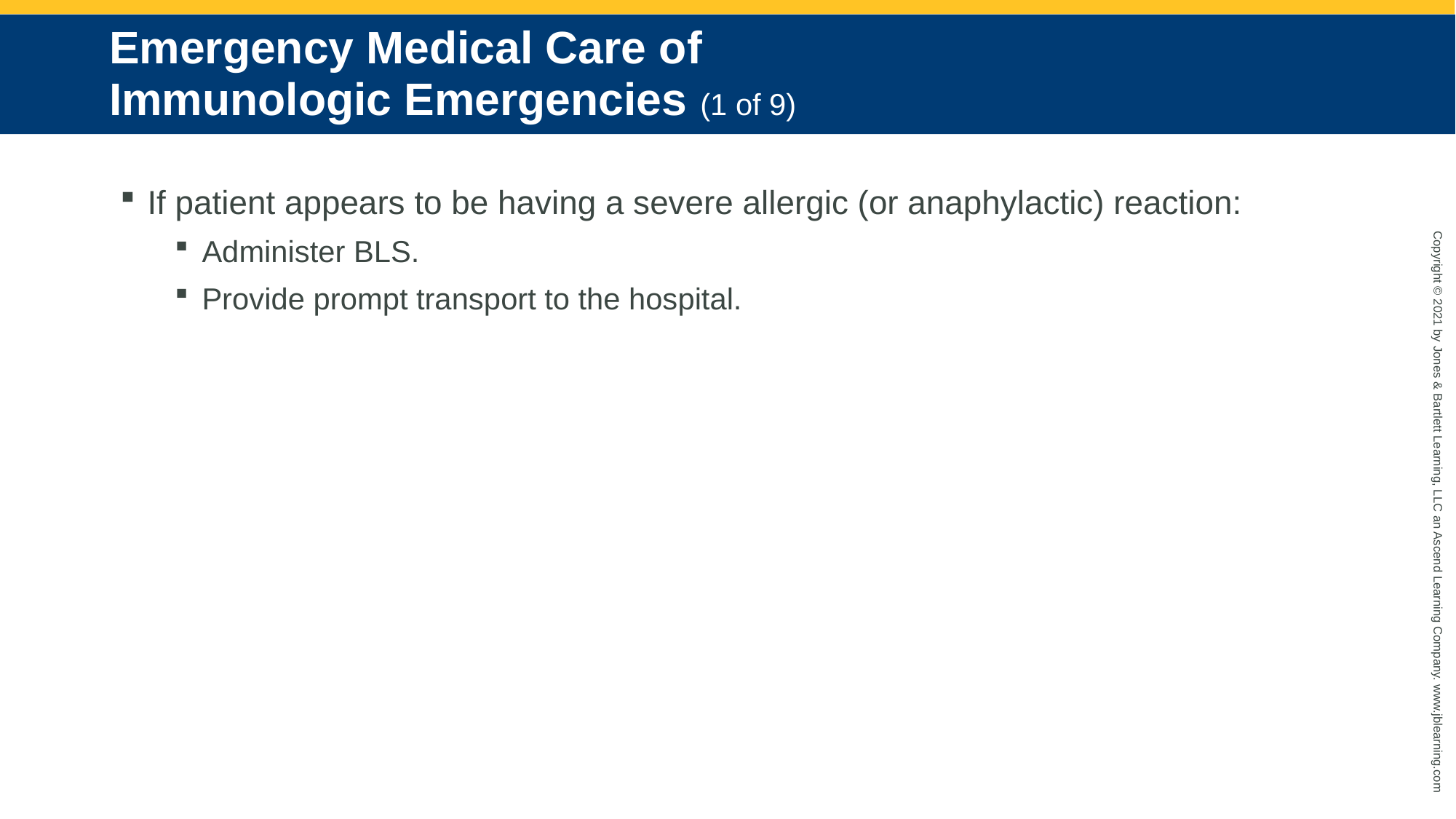

# Emergency Medical Care of Immunologic Emergencies (1 of 9)
If patient appears to be having a severe allergic (or anaphylactic) reaction:
Administer BLS.
Provide prompt transport to the hospital.